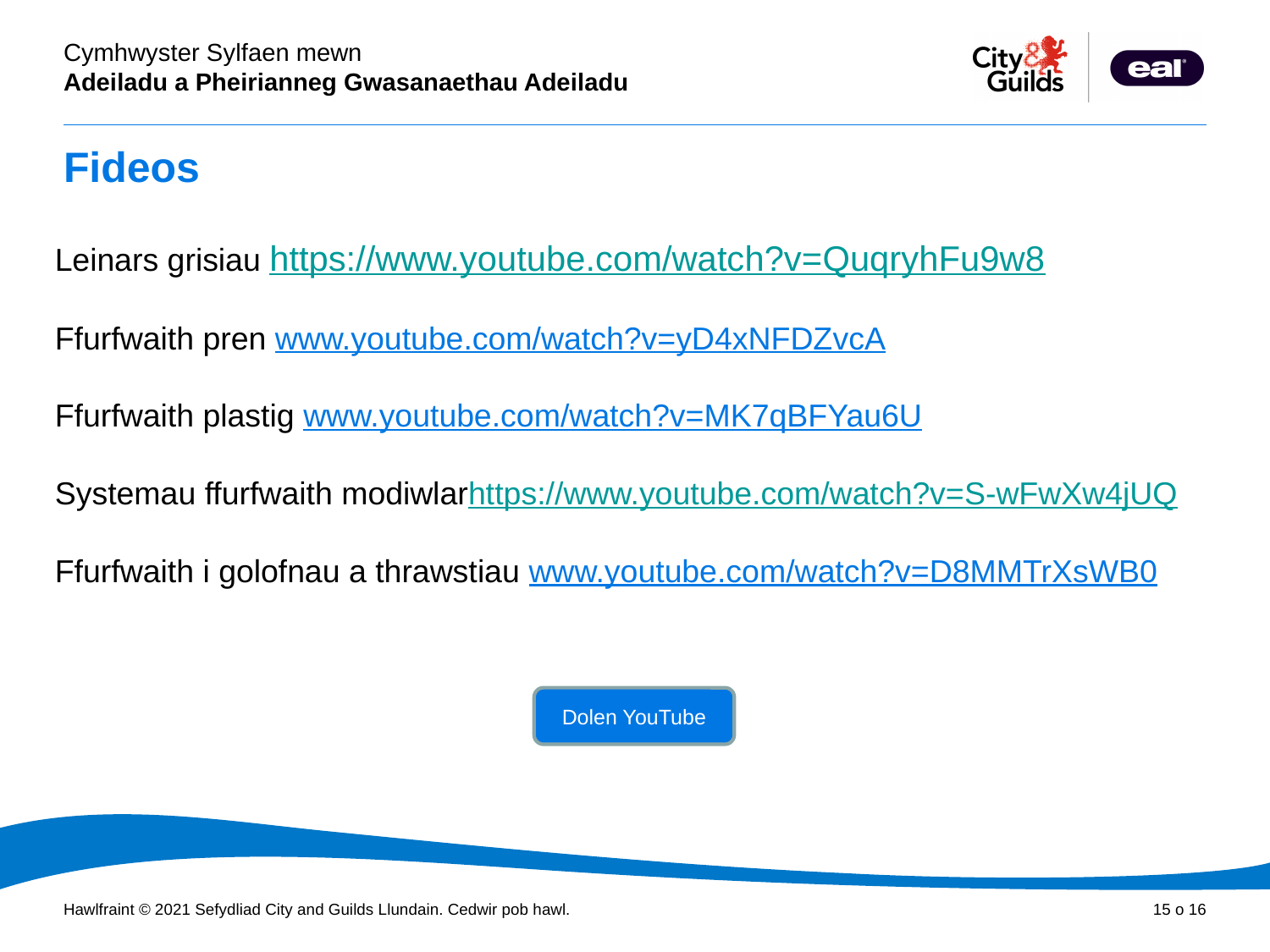

# Fideos
Leinars grisiau https://www.youtube.com/watch?v=QuqryhFu9w8
Ffurfwaith pren www.youtube.com/watch?v=yD4xNFDZvcA
Ffurfwaith plastig www.youtube.com/watch?v=MK7qBFYau6U
Systemau ffurfwaith modiwlarhttps://www.youtube.com/watch?v=S-wFwXw4jUQ
Ffurfwaith i golofnau a thrawstiau www.youtube.com/watch?v=D8MMTrXsWB0

Dolen YouTube